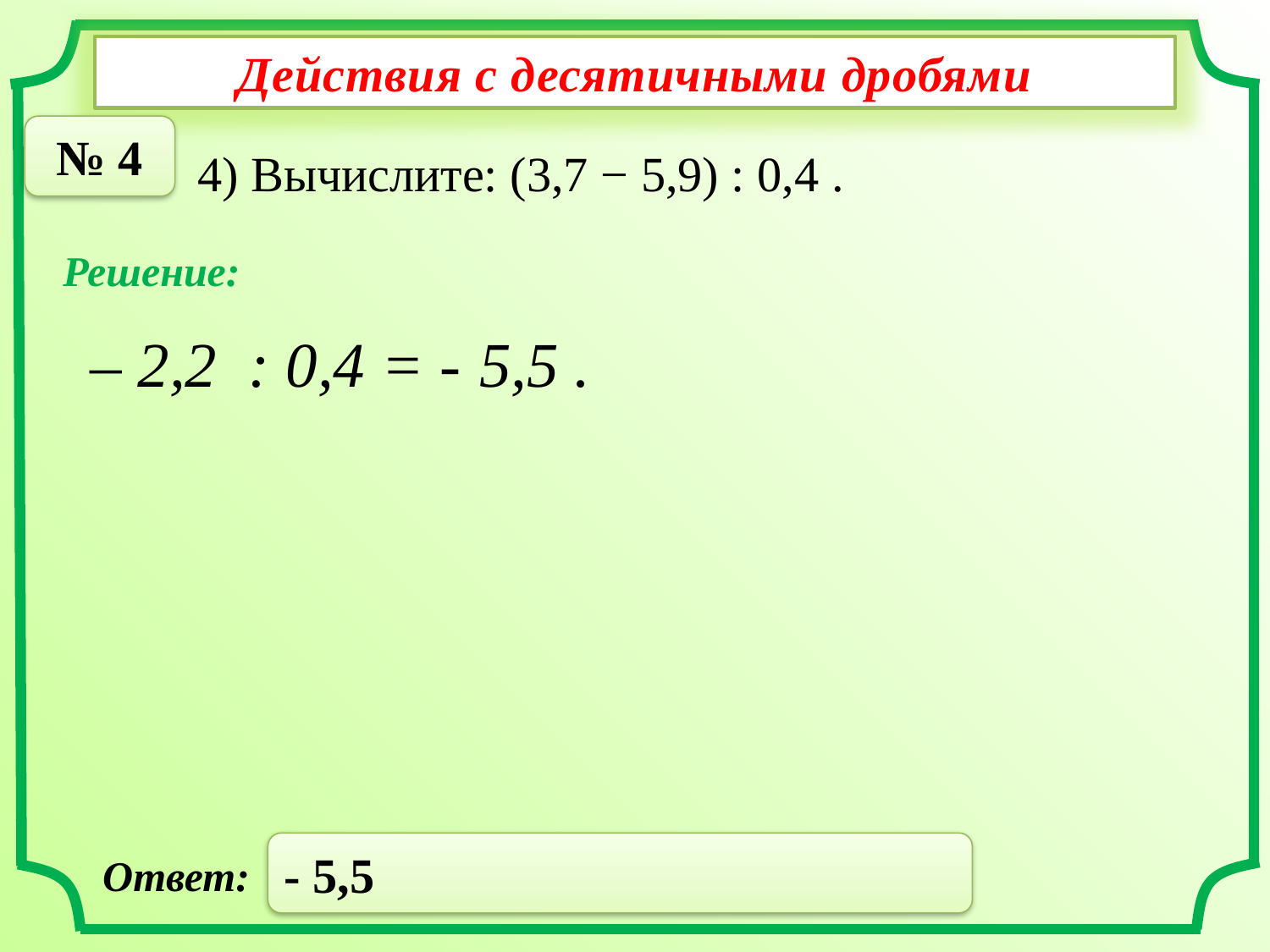

Действия с десятичными дробями
№ 4
4) Вычислите: (3,7 − 5,9) : 0,4 .
Решение:
 – 2,2  : 0,4 = -
5,5 .
- 5,5
Ответ: